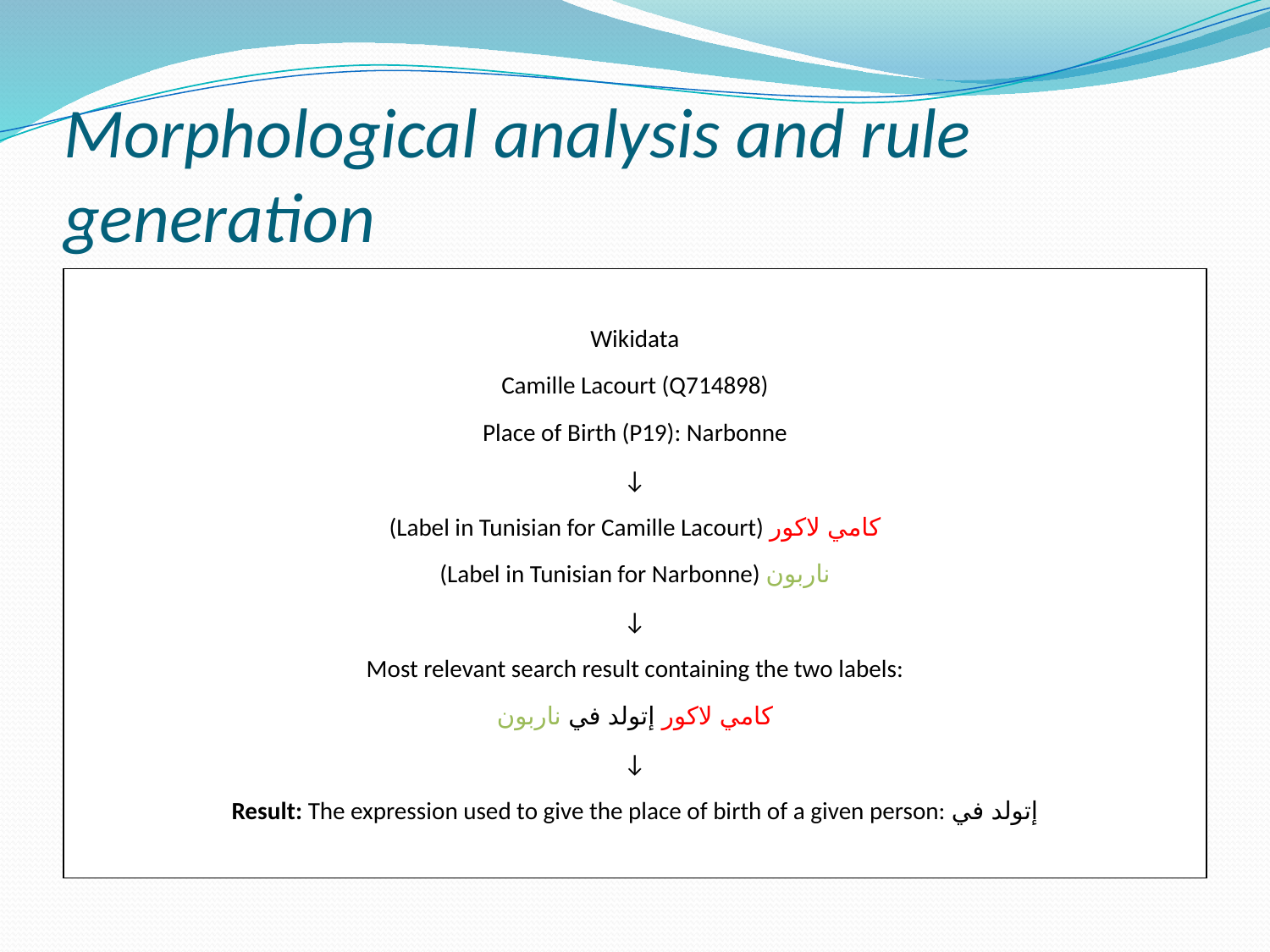

# Morphological analysis and rule generation

Wikidata
Camille Lacourt (Q714898)
Place of Birth (P19): Narbonne
↓
(Label in Tunisian for Camille Lacourt) كامي لاكور
(Label in Tunisian for Narbonne) ناربون
↓
Most relevant search result containing the two labels:
كامي لاكور إتولد في ناربون
↓
Result: The expression used to give the place of birth of a given person: إتولد في